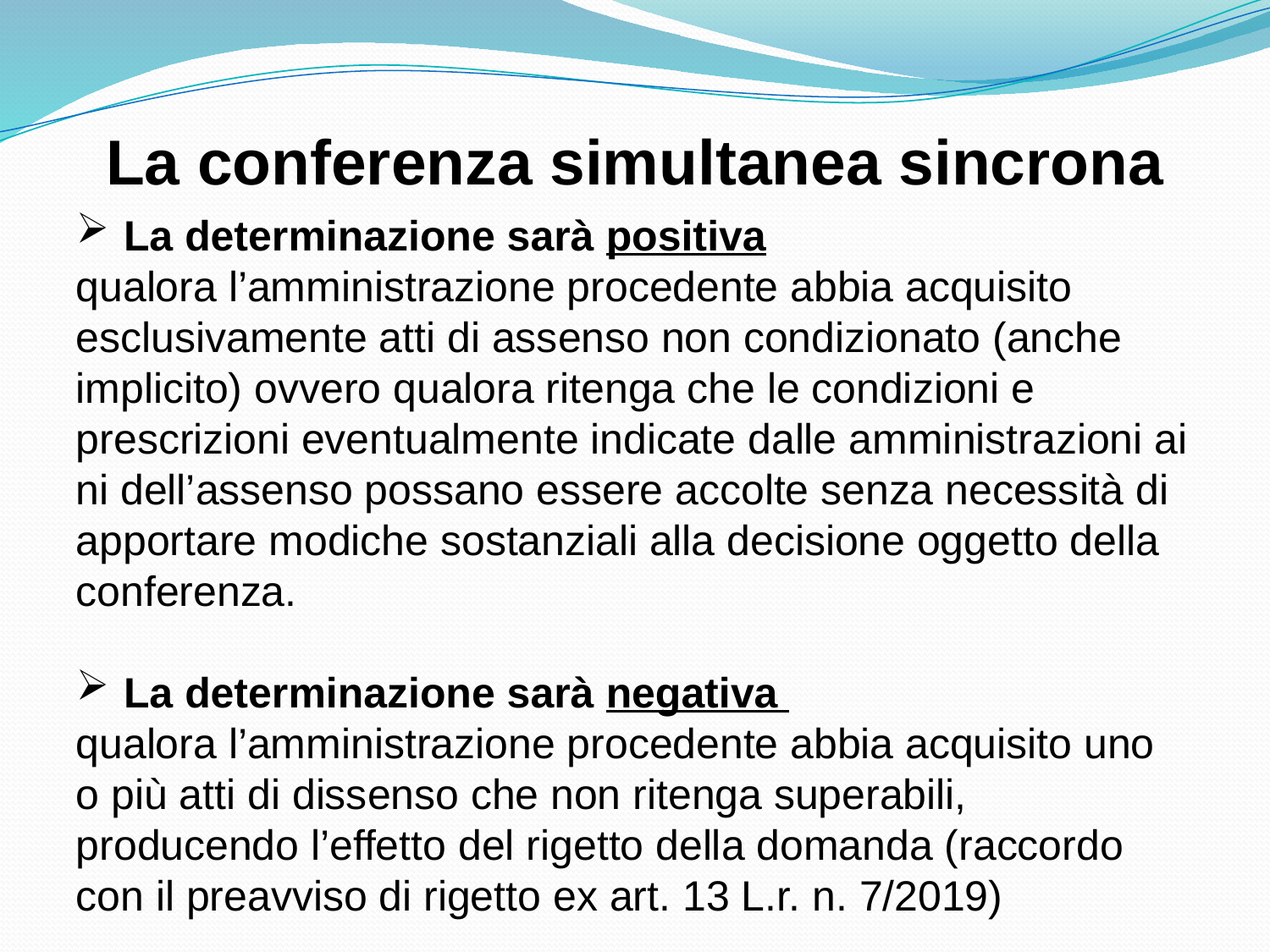

# La conferenza simultanea sincrona
La determinazione sarà positiva
qualora l’amministrazione procedente abbia acquisito esclusivamente atti di assenso non condizionato (anche implicito) ovvero qualora ritenga che le condizioni e prescrizioni eventualmente indicate dalle amministrazioni ai ni dell’assenso possano essere accolte senza necessità di apportare modiche sostanziali alla decisione oggetto della conferenza.

La determinazione sarà negativa
qualora l’amministrazione procedente abbia acquisito uno o più atti di dissenso che non ritenga superabili, producendo l’effetto del rigetto della domanda (raccordo con il preavviso di rigetto ex art. 13 L.r. n. 7/2019)